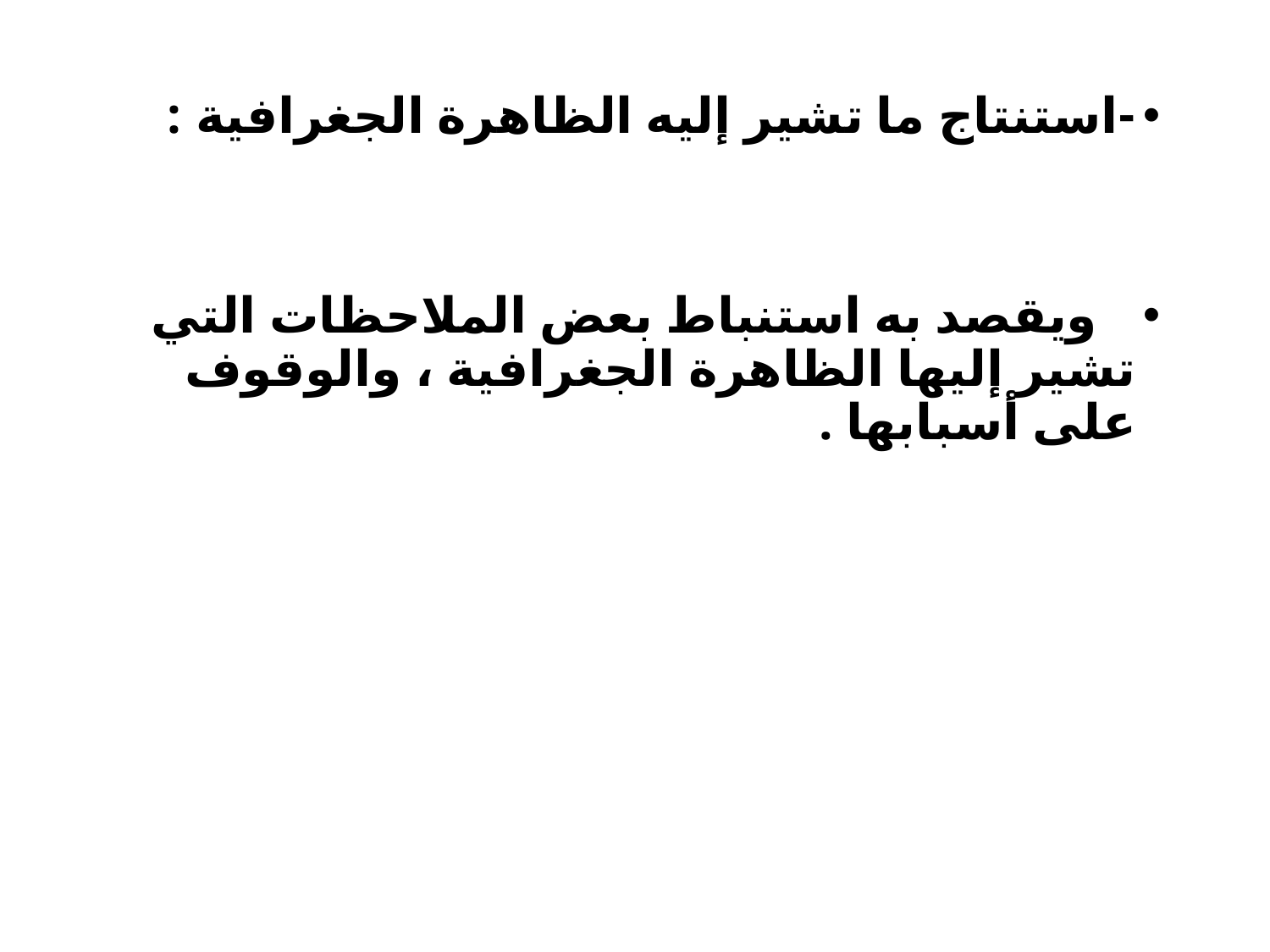

-	استنتاج ما تشير إليه الظاهرة الجغرافية :

   ويقصد به استنباط بعض الملاحظات التي تشير إليها الظاهرة الجغرافية ، والوقوف على أسبابها .